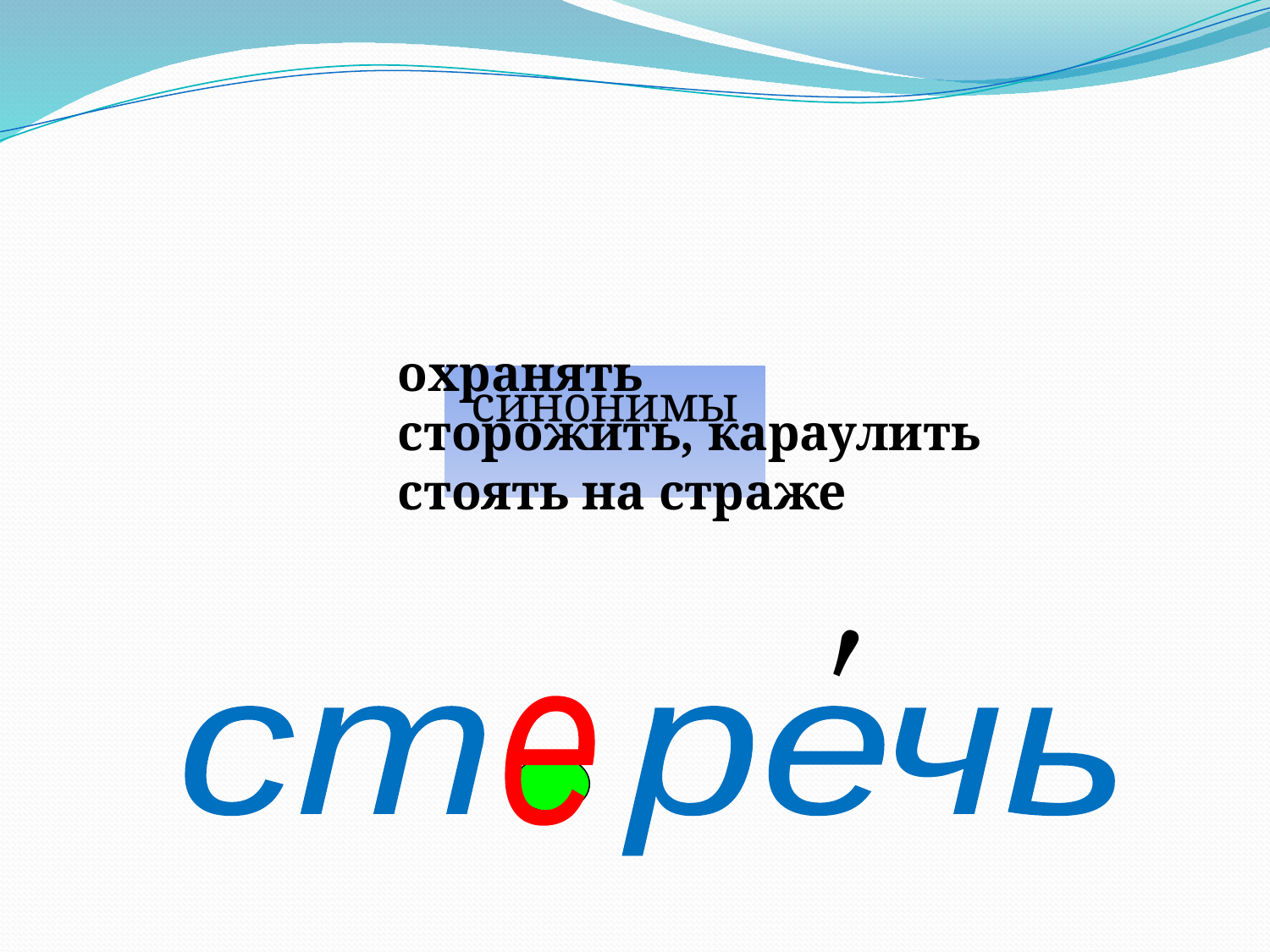

охранять
сторожить, караулить
стоять на страже
синонимы

′
е
ст  речь